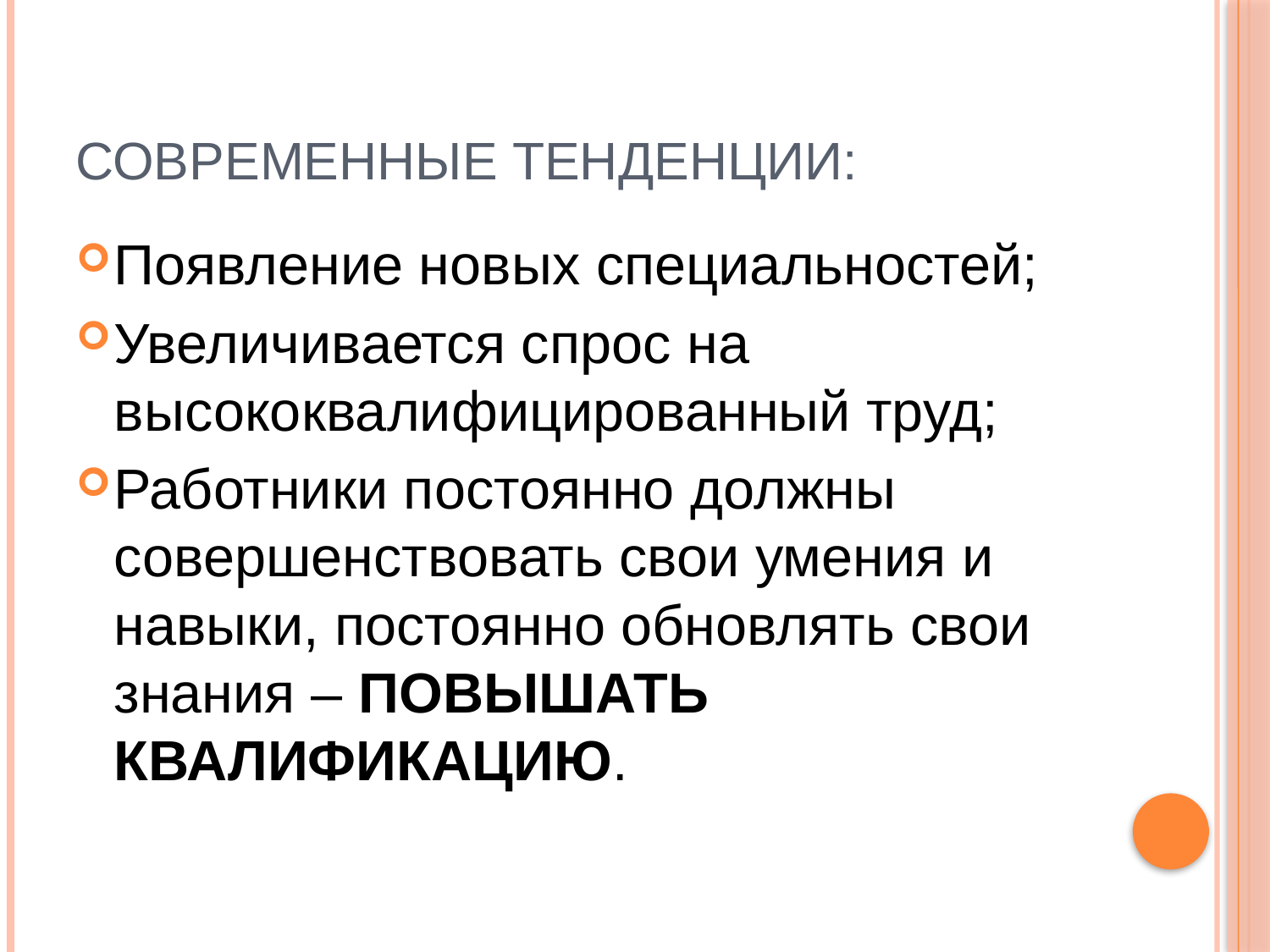

# Современные тенденции:
Появление новых специальностей;
Увеличивается спрос на высококвалифицированный труд;
Работники постоянно должны совершенствовать свои умения и навыки, постоянно обновлять свои знания – ПОВЫШАТЬ КВАЛИФИКАЦИЮ.